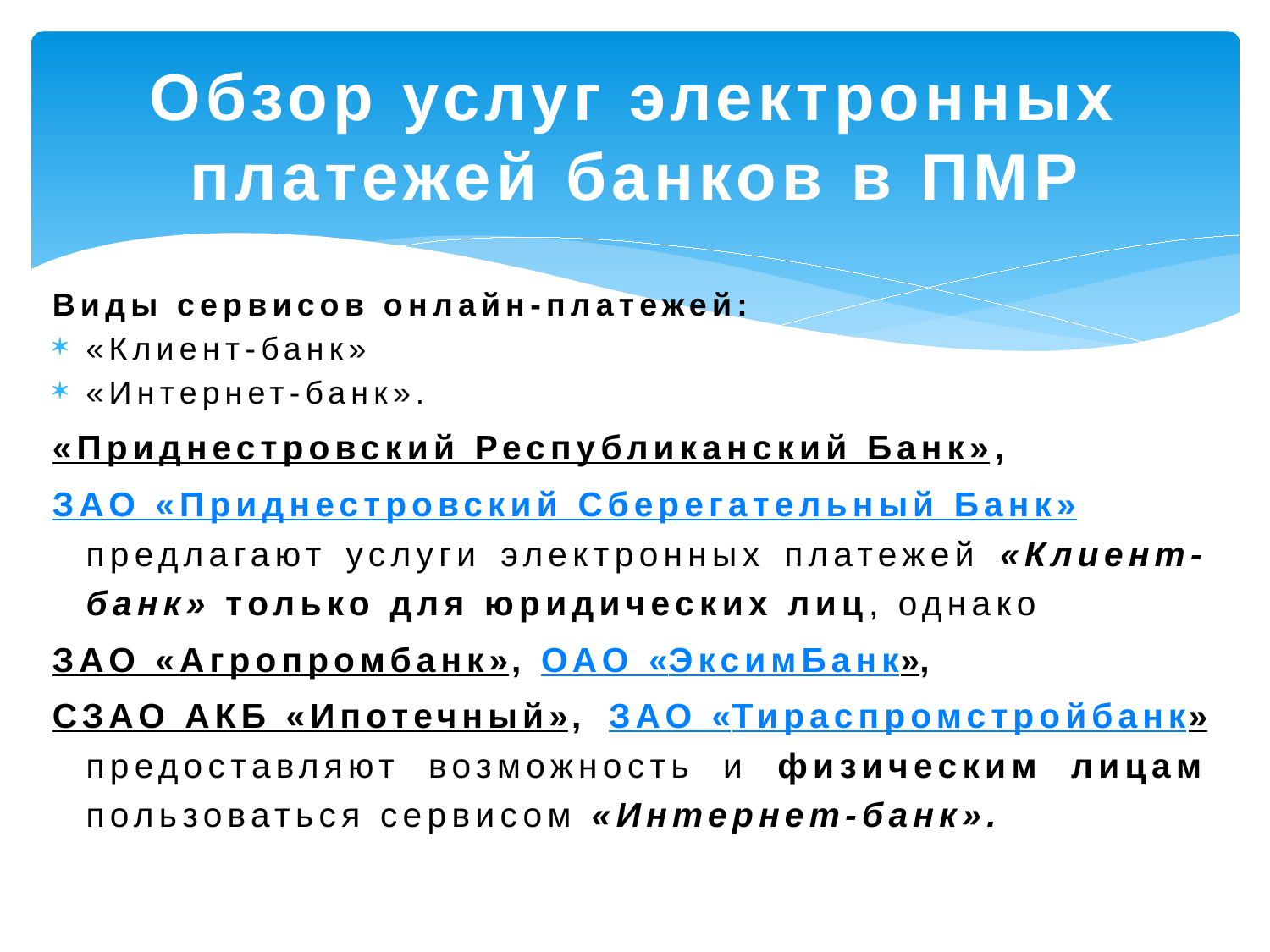

# Обзор услуг электронных платежей банков в ПМР
Виды сервисов онлайн-платежей:
«Клиент-банк»
«Интернет-банк».
«Приднестровский Республиканский Банк»,
ЗАО «Приднестровский Сберегательный Банк» предлагают услуги электронных платежей «Клиент-банк» только для юридических лиц, однако
ЗАО «Агропромбанк», ОАО «ЭксимБанк»,
СЗАО АКБ «Ипотечный», ЗАО «Тираспромстройбанк» предоставляют возможность и физическим лицам пользоваться сервисом «Интернет-банк».